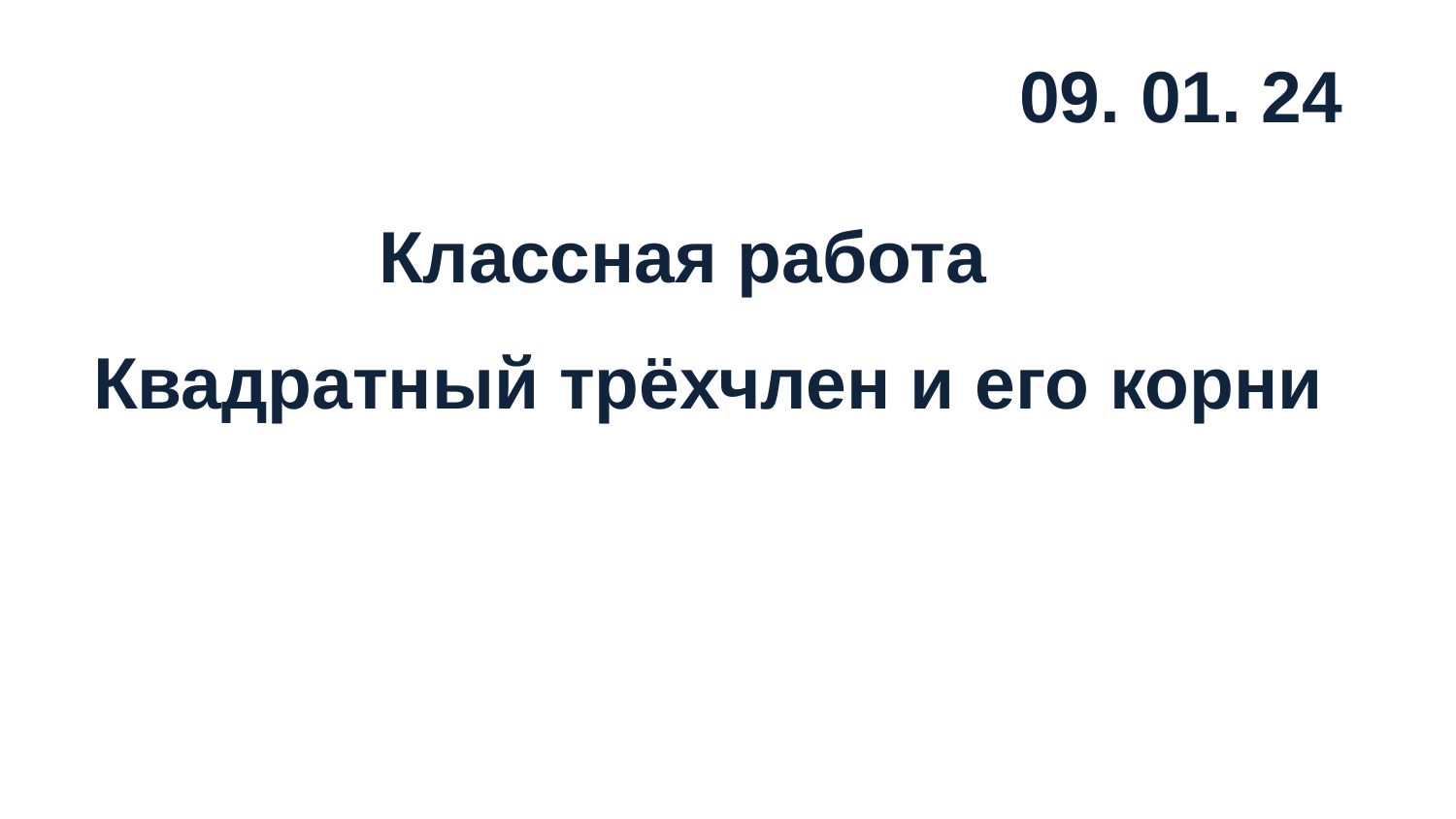

09. 01. 24
Классная работа
Квадратный трёхчлен и его корни